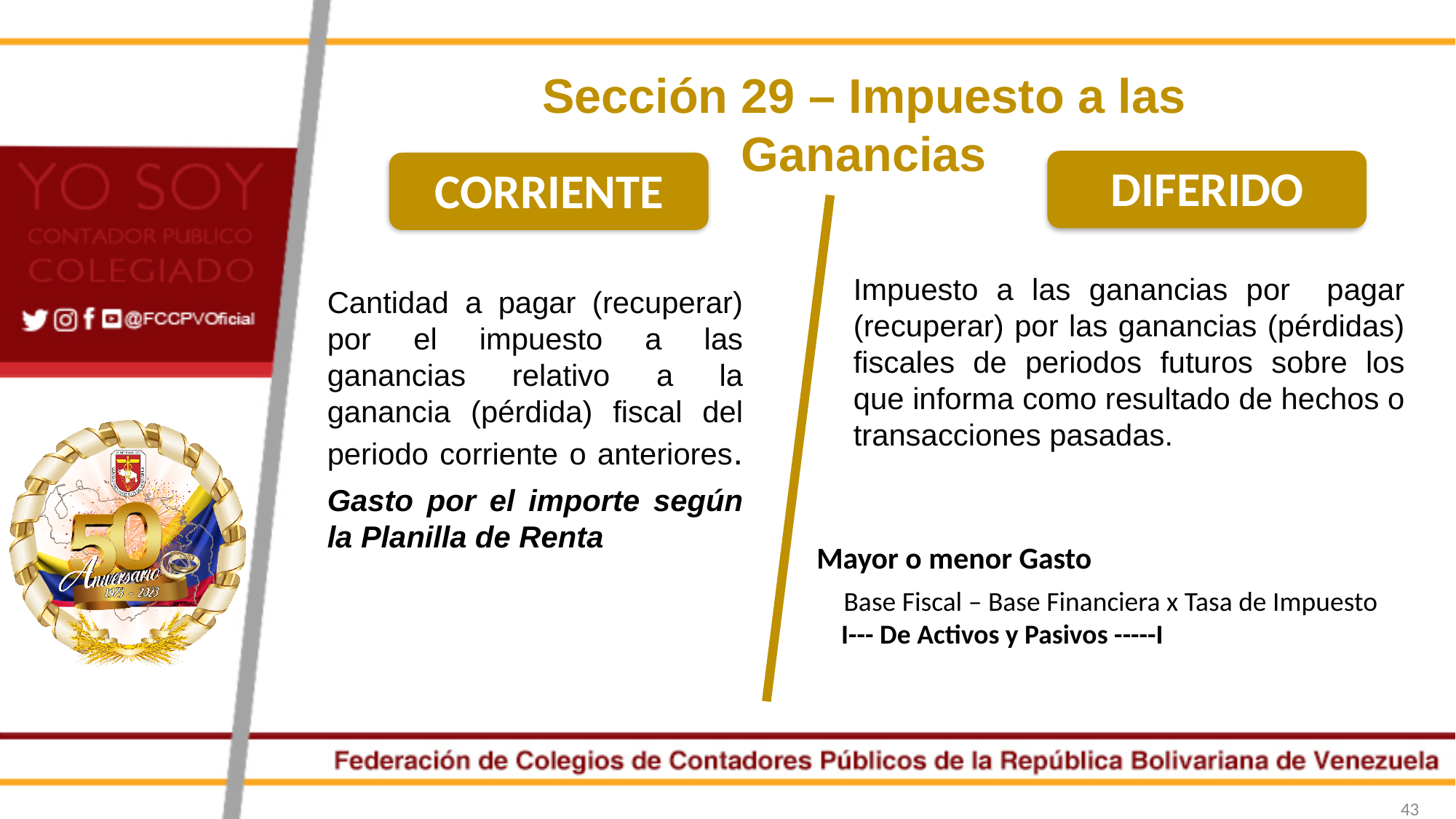

Sección 29 – Impuesto a las Ganancias

DIFERIDO

CORRIENTE
Impuesto a las ganancias por  pagar (recuperar) por las ganancias (pérdidas) fiscales de periodos futuros sobre los que informa como resultado de hechos o transacciones pasadas.

Cantidad a pagar (recuperar) por el impuesto a las ganancias relativo a la ganancia (pérdida) fiscal del periodo corriente o anteriores.
Gasto por el importe según la Planilla de Renta

Mayor o menor Gasto
Base Fiscal – Base Financiera x Tasa de Impuesto
    I--- De Activos y Pasivos -----I

43